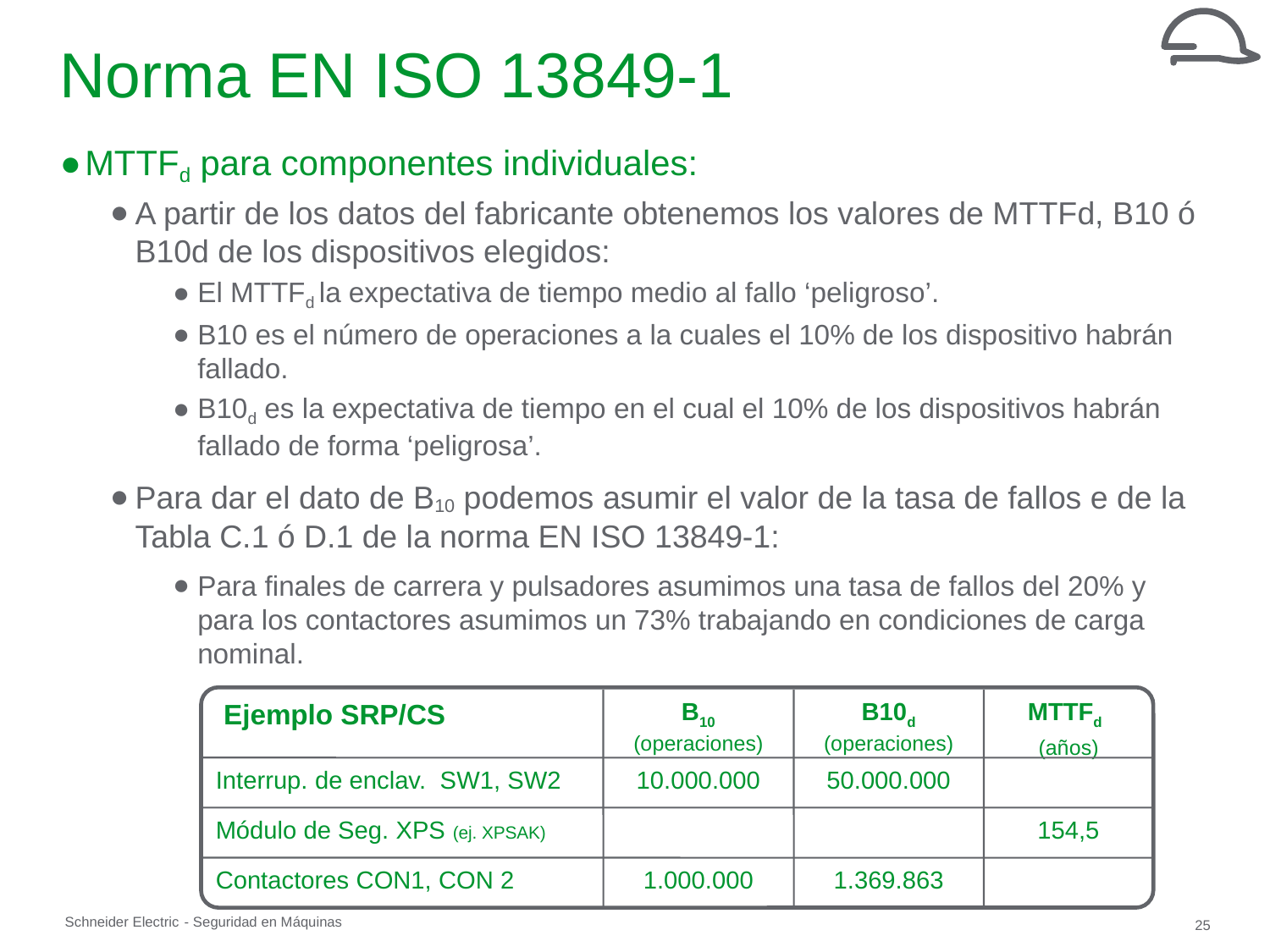

# Norma EN ISO 13849-1
MTTFd para componentes individuales:
A partir de los datos del fabricante obtenemos los valores de MTTFd, B10 ó B10d de los dispositivos elegidos:
El MTTFd la expectativa de tiempo medio al fallo ‘peligroso’.
B10 es el número de operaciones a la cuales el 10% de los dispositivo habrán fallado.
B10d es la expectativa de tiempo en el cual el 10% de los dispositivos habrán fallado de forma ‘peligrosa’.
Para dar el dato de B10 podemos asumir el valor de la tasa de fallos e de la Tabla C.1 ó D.1 de la norma EN ISO 13849-1:
Para finales de carrera y pulsadores asumimos una tasa de fallos del 20% y para los contactores asumimos un 73% trabajando en condiciones de carga nominal.

 Ejemplo SRP/CS

B10 (operaciones)

B10d (operaciones)

MTTFd
(años)

Interrup. de enclav.  SW1, SW2

10.000.000
50.000.000

Módulo de Seg. XPS (ej. XPSAK)

154,5

Contactores CON1, CON 2

1.000.000
1.369.863